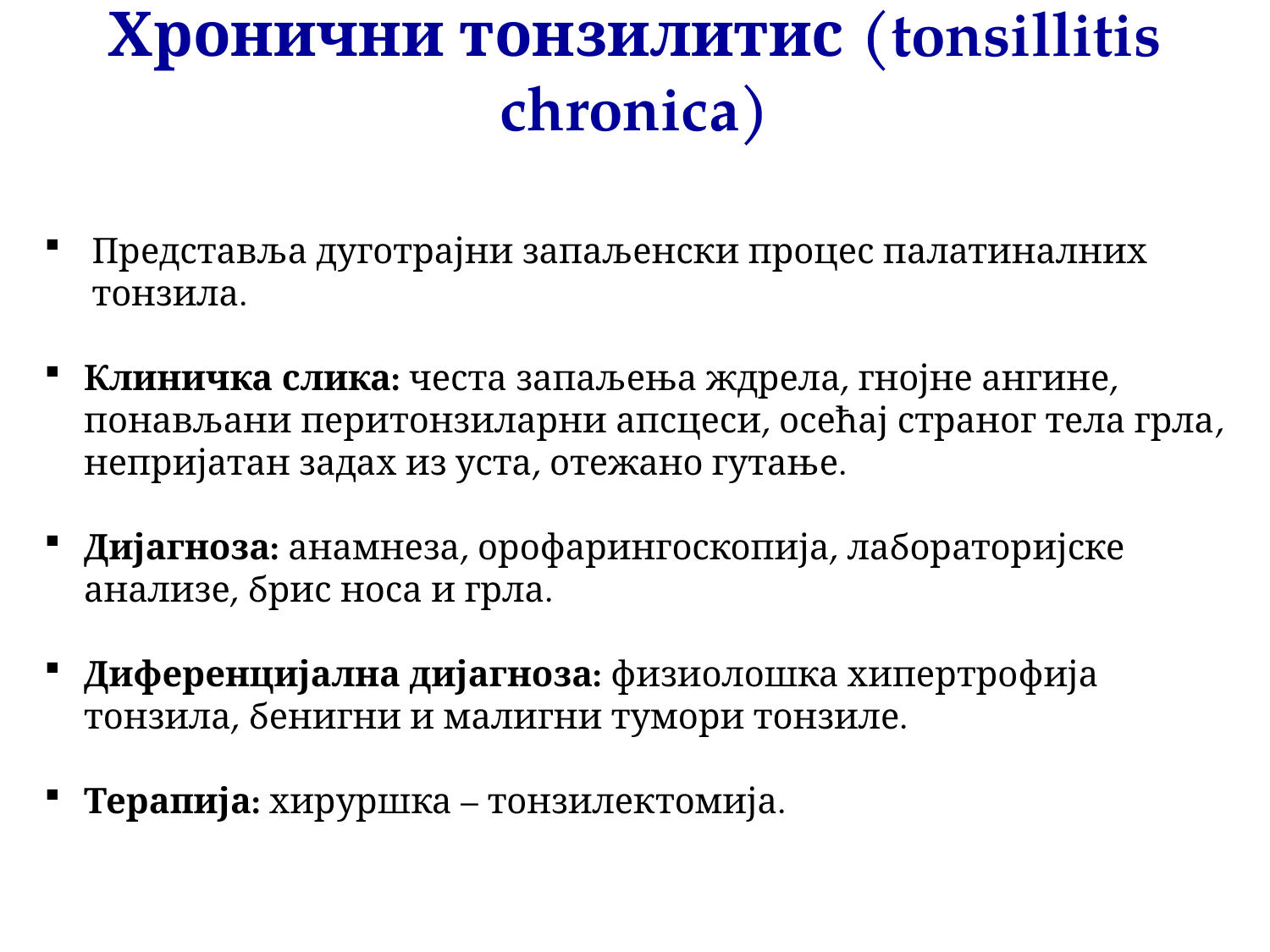

Хронични тонзилитис (tonsillitis chronica)

Представља дуготрајни запаљенски процес палатиналних тонзила.

Клиничка слика: честа запаљења ждрела, гнојне ангине, понављани перитонзиларни апсцеси, осећај страног тела грла, непријатан задах из уста, отежано гутање.

Дијагноза: анамнеза, орофарингоскопија, лабораторијске анализе, брис носа и грла.

Диференцијална дијагноза: физиолошка хипертрофија тонзила, бенигни и малигни тумори тонзиле.

Терапија: хируршка – тонзилектомија.